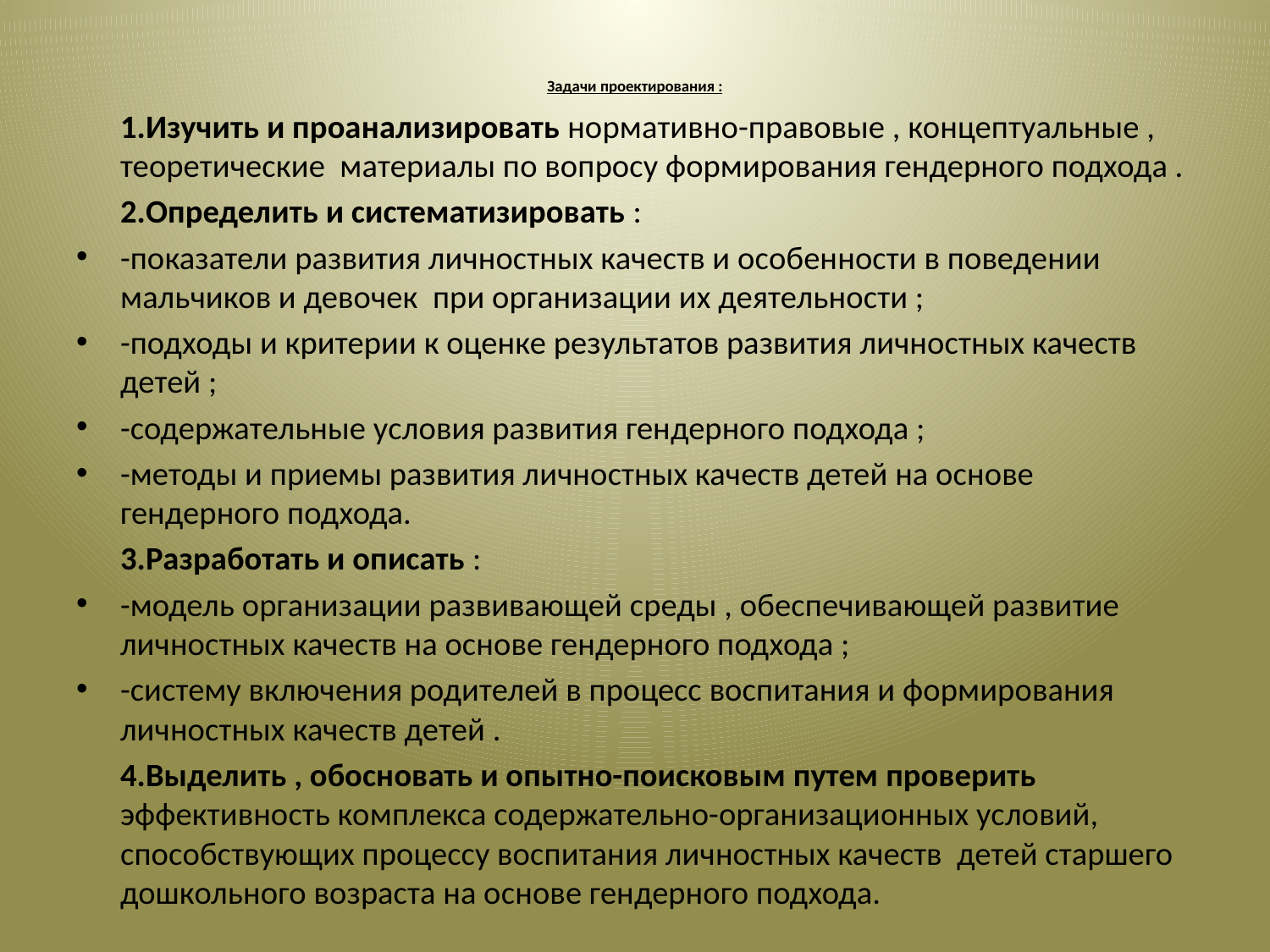

# Задачи проектирования :
	1.Изучить и проанализировать нормативно-правовые , концептуальные , теоретические  материалы по вопросу формирования гендерного подхода .
	2.Определить и систематизировать :
-показатели развития личностных качеств и особенности в поведении мальчиков и девочек  при организации их деятельности ;
-подходы и критерии к оценке результатов развития личностных качеств детей ;
-содержательные условия развития гендерного подхода ;
-методы и приемы развития личностных качеств детей на основе гендерного подхода.
	3.Разработать и описать :
-модель организации развивающей среды , обеспечивающей развитие личностных качеств на основе гендерного подхода ;
-систему включения родителей в процесс воспитания и формирования личностных качеств детей .
	4.Выделить , обосновать и опытно-поисковым путем проверить эффективность комплекса содержательно-организационных условий, способствующих процессу воспитания личностных качеств  детей старшего дошкольного возраста на основе гендерного подхода.